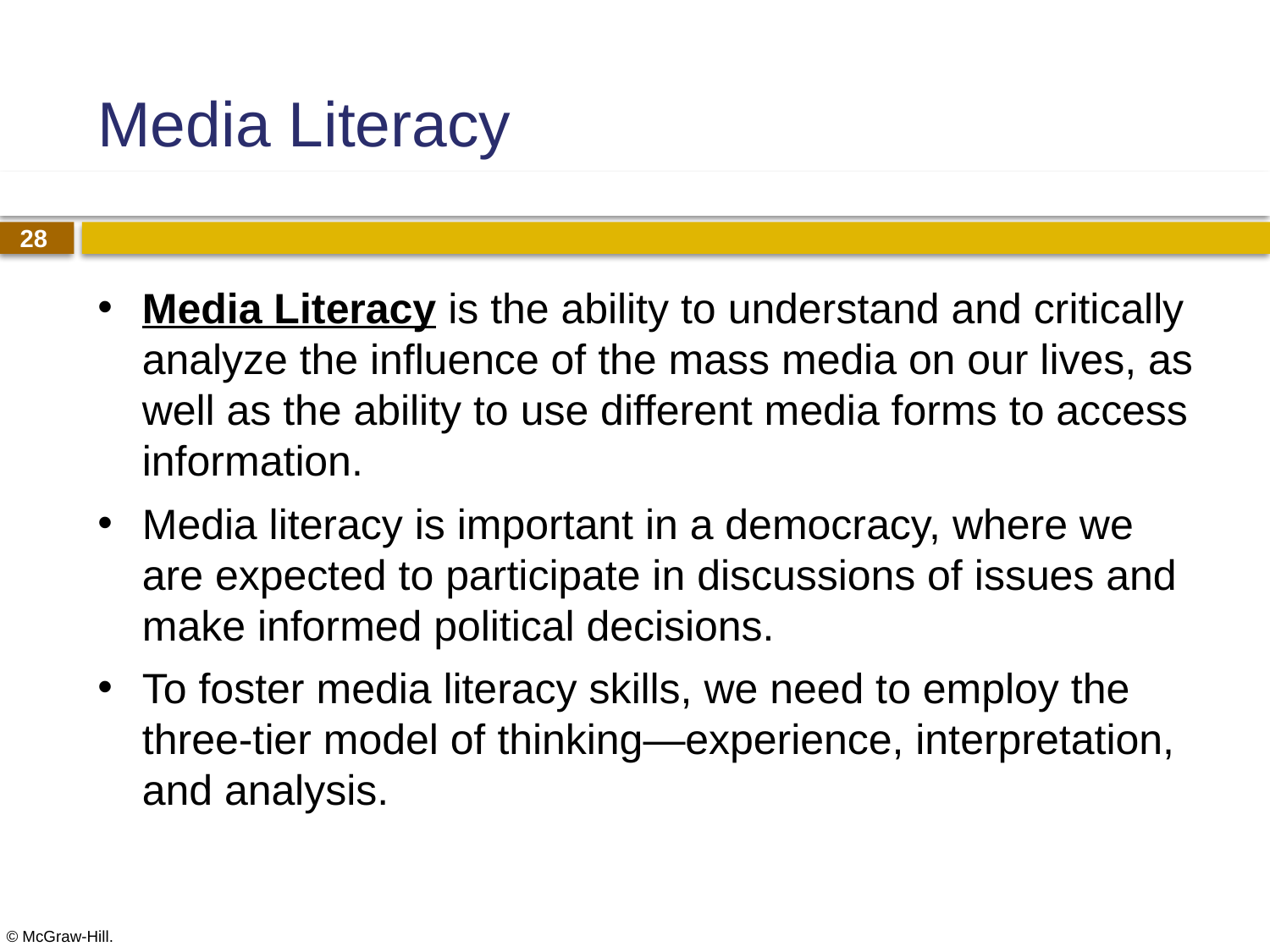

# Media Literacy
Media Literacy is the ability to understand and critically analyze the influence of the mass media on our lives, as well as the ability to use different media forms to access information.
Media literacy is important in a democracy, where we are expected to participate in discussions of issues and make informed political decisions.
To foster media literacy skills, we need to employ the three-tier model of thinking—experience, interpretation, and analysis.